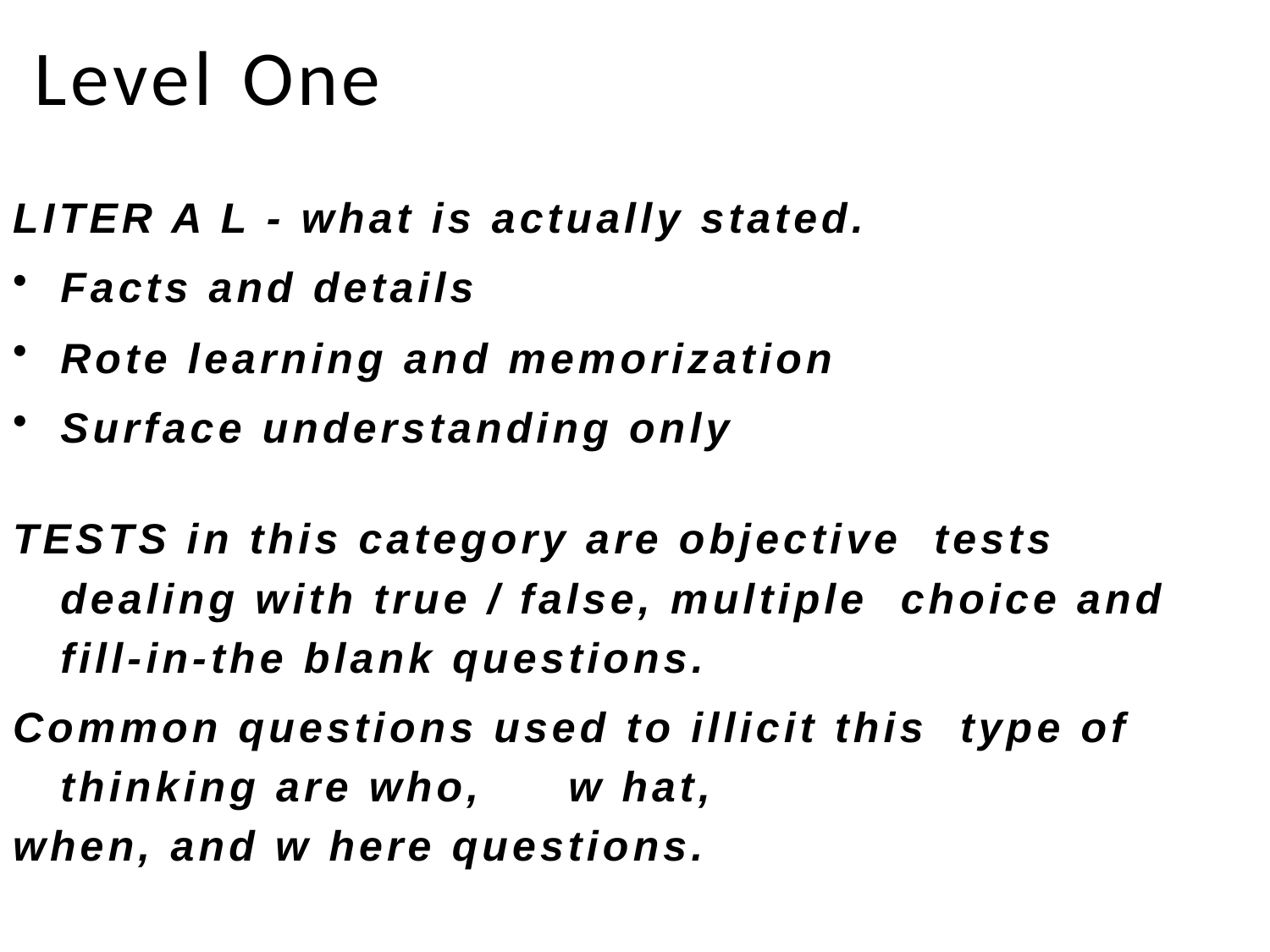

# Level One
LITER A L - what is actually stated.
Facts and details
Rote learning and memorization
Surface understanding only

TESTS in this category are objective  tests dealing with true / false, multiple  choice and fill-in-the blank questions.
Common questions used to illicit this  type of thinking are who,	w hat,
when, and w here questions.